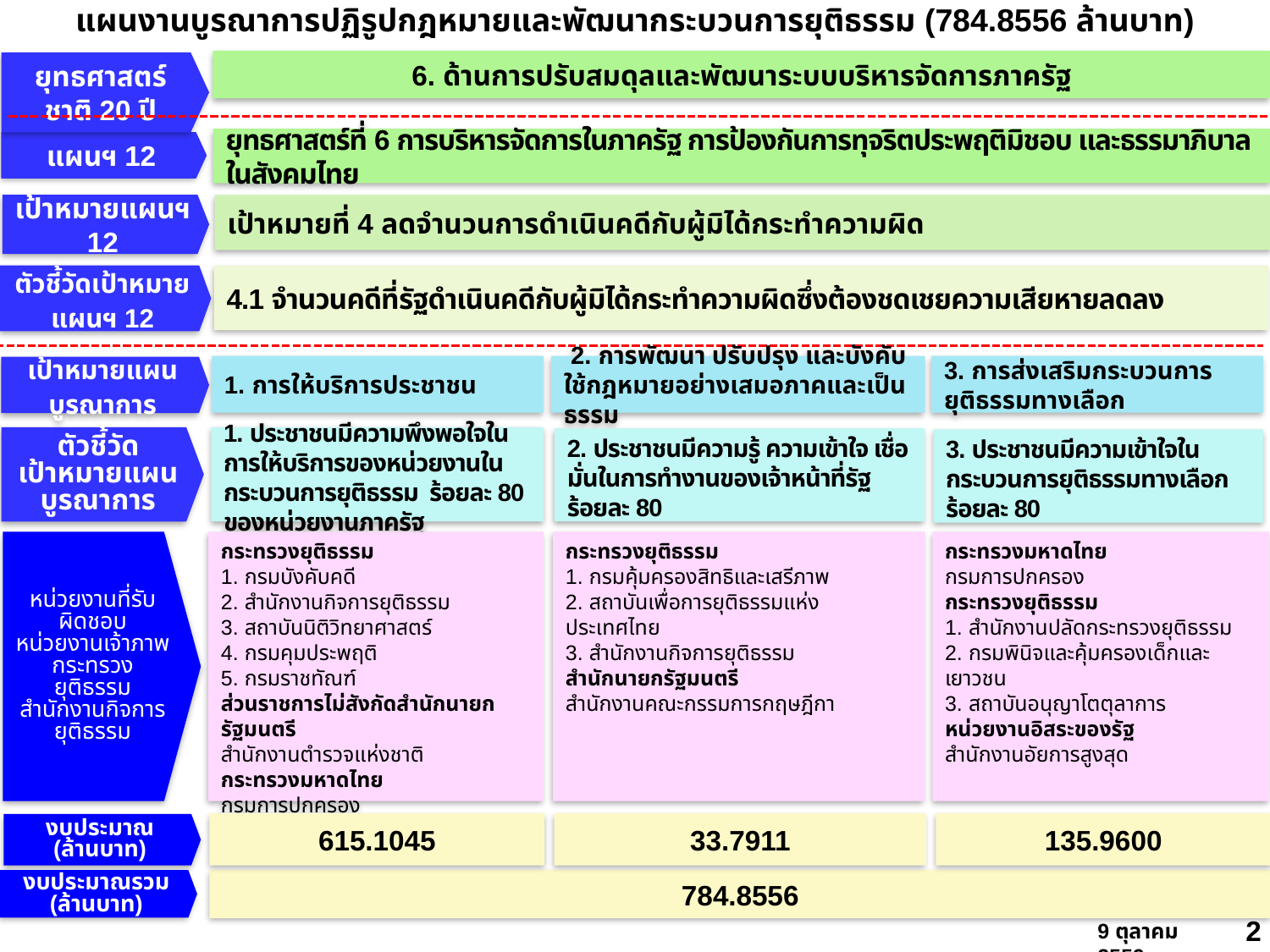

แผนงานบูรณาการปฏิรูปกฎหมายและพัฒนากระบวนการยุติธรรม (784.8556 ล้านบาท)
6. ด้านการปรับสมดุลและพัฒนาระบบบริหารจัดการภาครัฐ
ยุทธศาสตร์ชาติ 20 ปี
ยุทธศาสตร์ที่ 6 การบริหารจัดการในภาครัฐ การป้องกันการทุจริตประพฤติมิชอบ และธรรมาภิบาลในสังคมไทย
แผนฯ 12
เป้าหมายแผนฯ 12
เป้าหมายที่ 4 ลดจำนวนการดำเนินคดีกับผู้มิได้กระทำความผิด
ตัวชี้วัดเป้าหมาย
แผนฯ 12
4.1 จำนวนคดีที่รัฐดำเนินคดีกับผู้มิได้กระทำความผิดซึ่งต้องชดเชยความเสียหายลดลง
1. การให้บริการประชาชน
 2. การพัฒนา ปรับปรุง และบังคับใช้กฎหมายอย่างเสมอภาคและเป็นธรรม
3. การส่งเสริมกระบวนการยุติธรรมทางเลือก
เป้าหมายแผนบูรณาการ
ตัวชี้วัด
เป้าหมายแผน
บูรณาการ

1. ประชาชนมีความพึงพอใจในการให้บริการของหน่วยงานในกระบวนการยุติธรรม  ร้อยละ 80 ของหน่วยงานภาครัฐ

2. ประชาชนมีความรู้ ความเข้าใจ เชื่อมั่นในการทำงานของเจ้าหน้าที่รัฐ ร้อยละ 80

3. ประชาชนมีความเข้าใจในกระบวนการยุติธรรมทางเลือก ร้อยละ 80

หน่วยงานที่รับผิดชอบ
หน่วยงานเจ้าภาพ
กระทรวงยุติธรรม
สำนักงานกิจการยุติธรรม
กระทรวงยุติธรรม
1. กรมบังคับคดี
2. สำนักงานกิจการยุติธรรม
3. สถาบันนิติวิทยาศาสตร์
4. กรมคุมประพฤติ
5. กรมราชทัณฑ์
ส่วนราชการไม่สังกัดสำนักนายกรัฐมนตรี
สำนักงานตำรวจแห่งชาติ
กระทรวงมหาดไทย
กรมการปกครอง

กระทรวงยุติธรรม
1. กรมคุ้มครองสิทธิและเสรีภาพ
2. สถาบันเพื่อการยุติธรรมแห่งประเทศไทย
3. สำนักงานกิจการยุติธรรม
สำนักนายกรัฐมนตรี
สำนักงานคณะกรรมการกฤษฎีกา
กระทรวงมหาดไทย
กรมการปกครอง
กระทรวงยุติธรรม
1. สำนักงานปลัดกระทรวงยุติธรรม
2. กรมพินิจและคุ้มครองเด็กและเยาวชน
3. สถาบันอนุญาโตตุลาการ
หน่วยงานอิสระของรัฐ
สำนักงานอัยการสูงสุด
135.9600
615.1045
33.7911
งบประมาณ
(ล้านบาท)
งบประมาณรวม
(ล้านบาท)
784.8556
22
9 ตุลาคม 2559